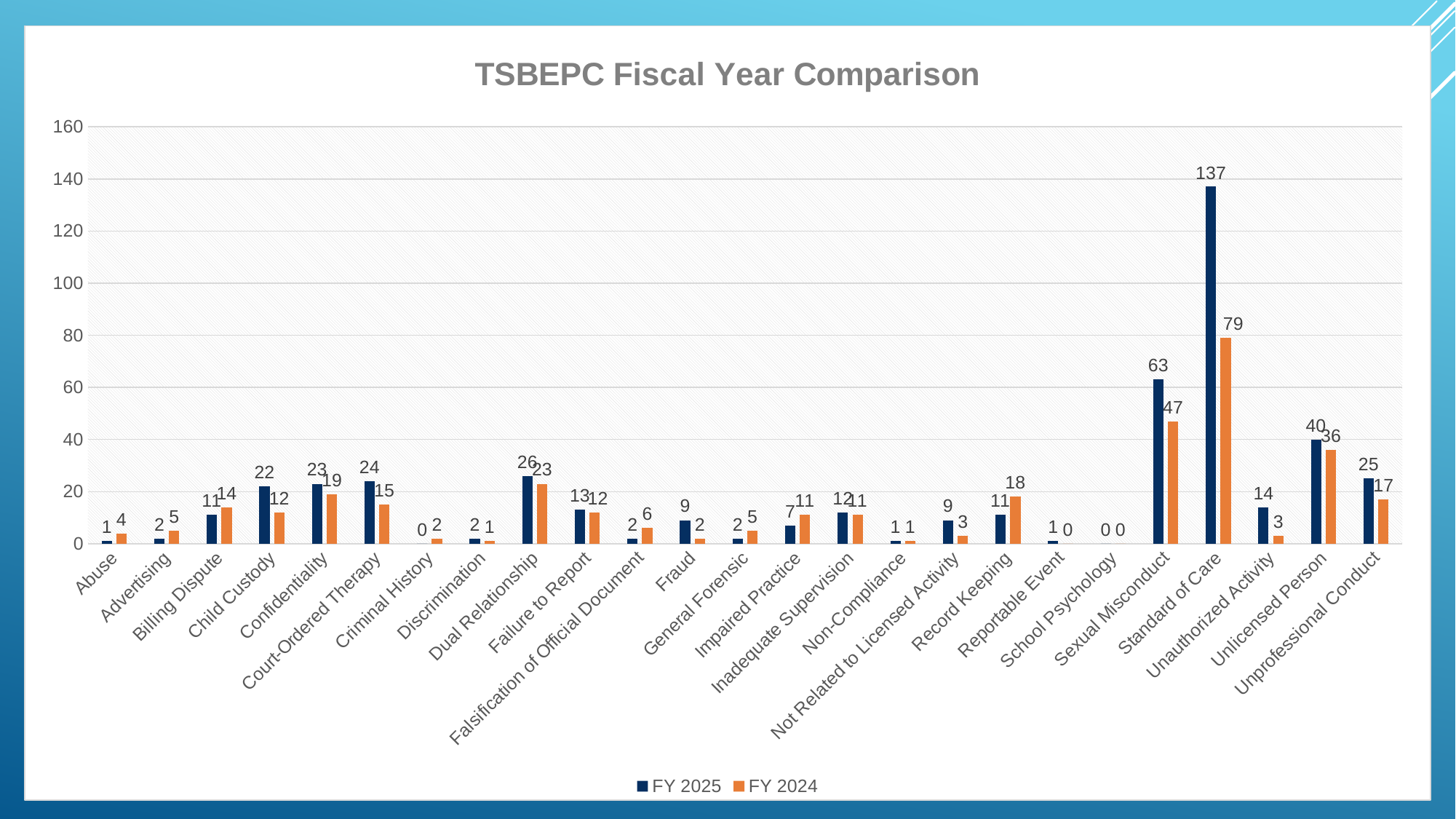

### Chart: TSBEPC Fiscal Year Comparison

| Category | FY 2025 | FY 2024 |
|---|---|---|
| Abuse | 1.0 | 4.0 |
| Advertising | 2.0 | 5.0 |
| Billing Dispute | 11.0 | 14.0 |
| Child Custody | 22.0 | 12.0 |
| Confidentiality | 23.0 | 19.0 |
| Court-Ordered Therapy | 24.0 | 15.0 |
| Criminal History | 0.0 | 2.0 |
| Discrimination | 2.0 | 1.0 |
| Dual Relationship | 26.0 | 23.0 |
| Failure to Report | 13.0 | 12.0 |
| Falsification of Official Document | 2.0 | 6.0 |
| Fraud | 9.0 | 2.0 |
| General Forensic | 2.0 | 5.0 |
| Impaired Practice | 7.0 | 11.0 |
| Inadequate Supervision | 12.0 | 11.0 |
| Non-Compliance | 1.0 | 1.0 |
| Not Related to Licensed Activity | 9.0 | 3.0 |
| Record Keeping | 11.0 | 18.0 |
| Reportable Event | 1.0 | 0.0 |
| School Psychology | 0.0 | 0.0 |
| Sexual Misconduct | 63.0 | 47.0 |
| Standard of Care | 137.0 | 79.0 |
| Unauthorized Activity | 14.0 | 3.0 |
| Unlicensed Person | 40.0 | 36.0 |
| Unprofessional Conduct | 25.0 | 17.0 |